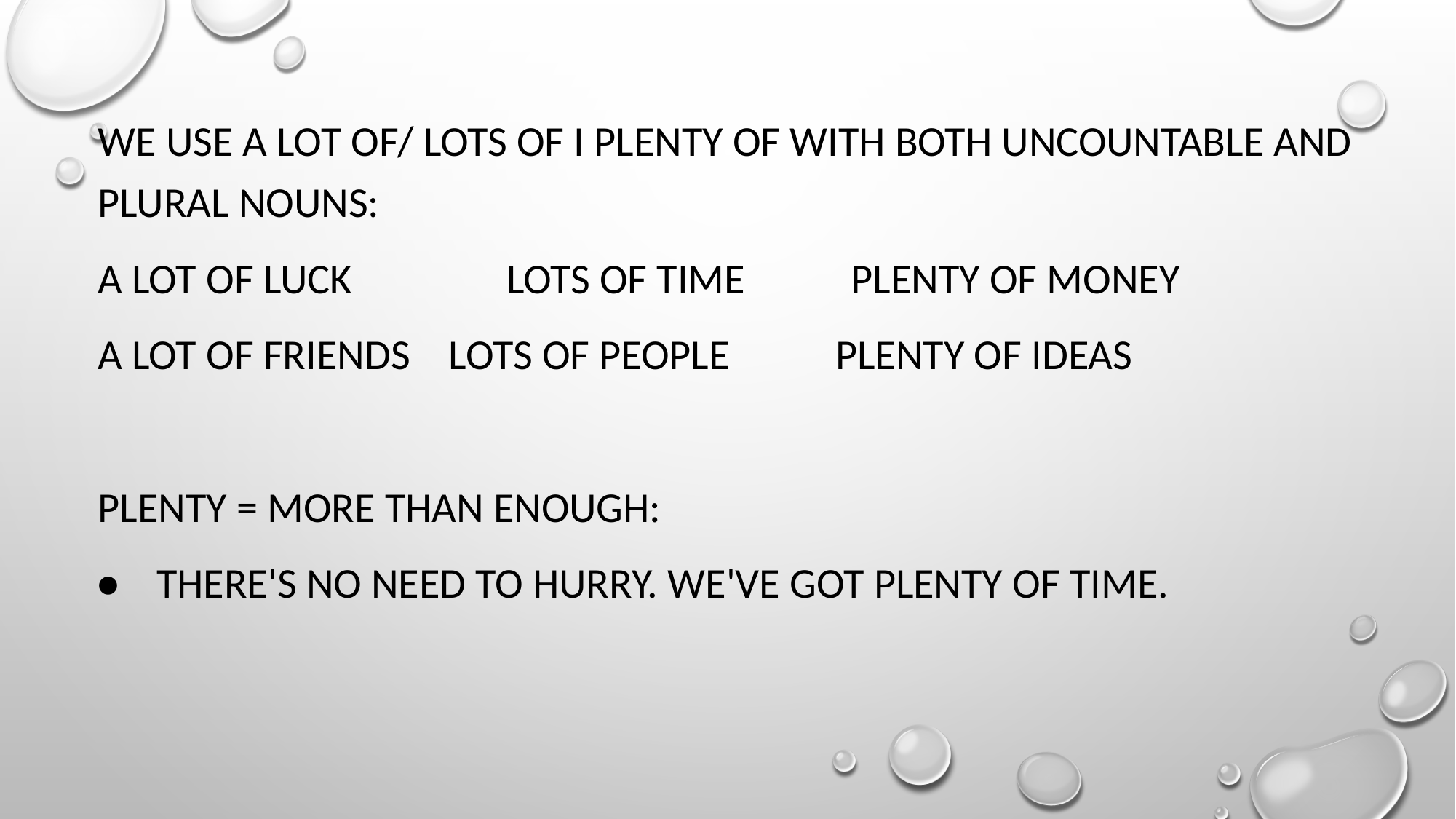

#
We use a lot of/ lots of I plenty of with both uncountable and plural nouns:
a lot of luck                lots of time           plenty of money
a lot of friends    lots of people           plenty of ideas

Plenty = more than enough:
⦁    There's no need to hurry. We've got plenty of time.